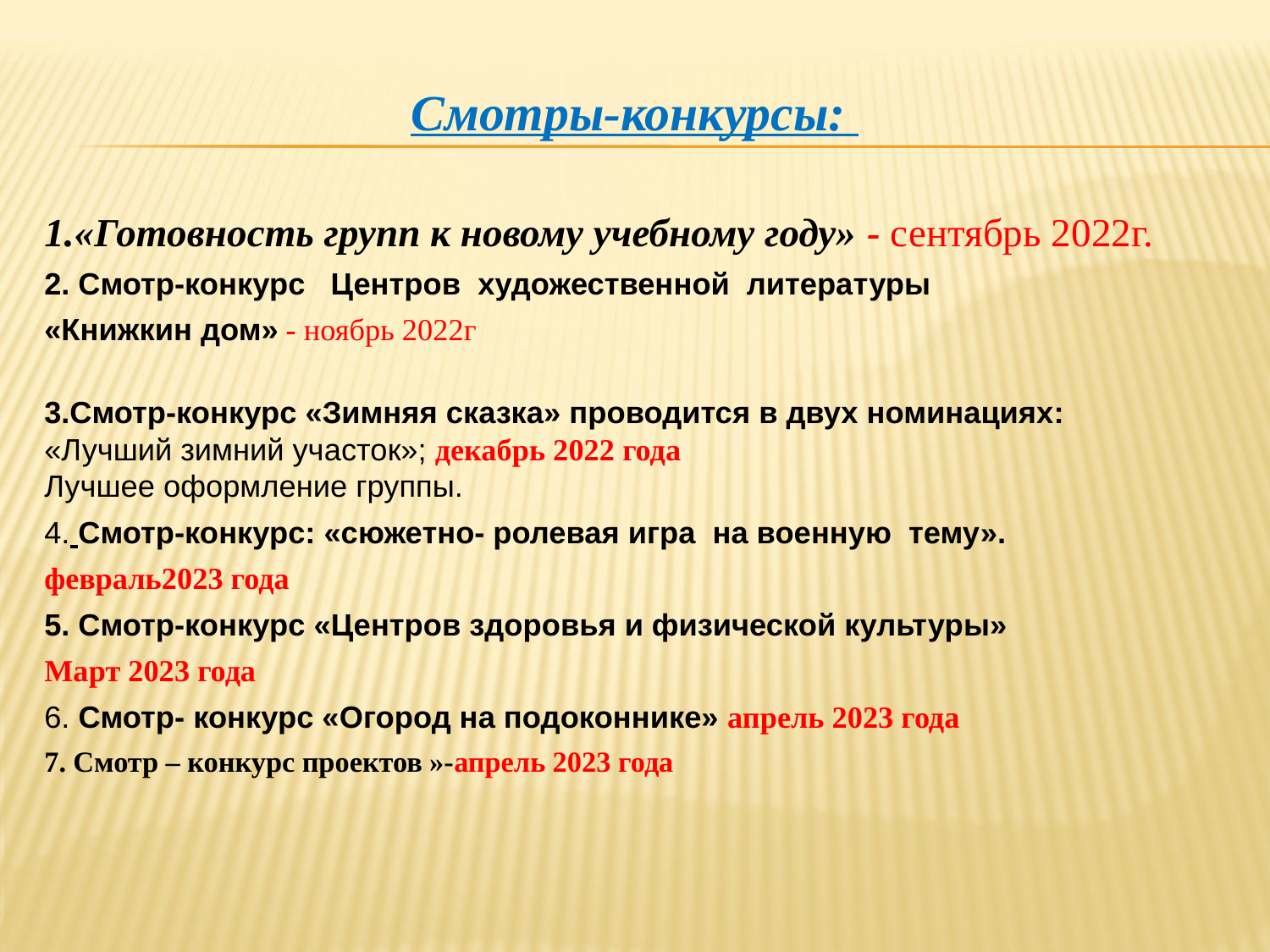

Смотры-конкурсы:

1.«Готовность групп к новому учебному году» - сентябрь 2022г.
2. Смотр-конкурс   Центров  художественной  литературы
«Книжкин дом» - ноябрь 2022г

3.Смотр-конкурс «Зимняя сказка» проводится в двух номинациях:
«Лучший зимний участок»; декабрь 2022 года
Лучшее оформление группы.
4. Смотр-конкурс: «сюжетно- ролевая игра  на военную  тему».
февраль2023 года
5. Смотр-конкурс «Центров здоровья и физической культуры»
Март 2023 года
6. Смотр- конкурс «Огород на подоконнике» апрель 2023 года
7. Смотр – конкурс проектов »-апрель 2023 года